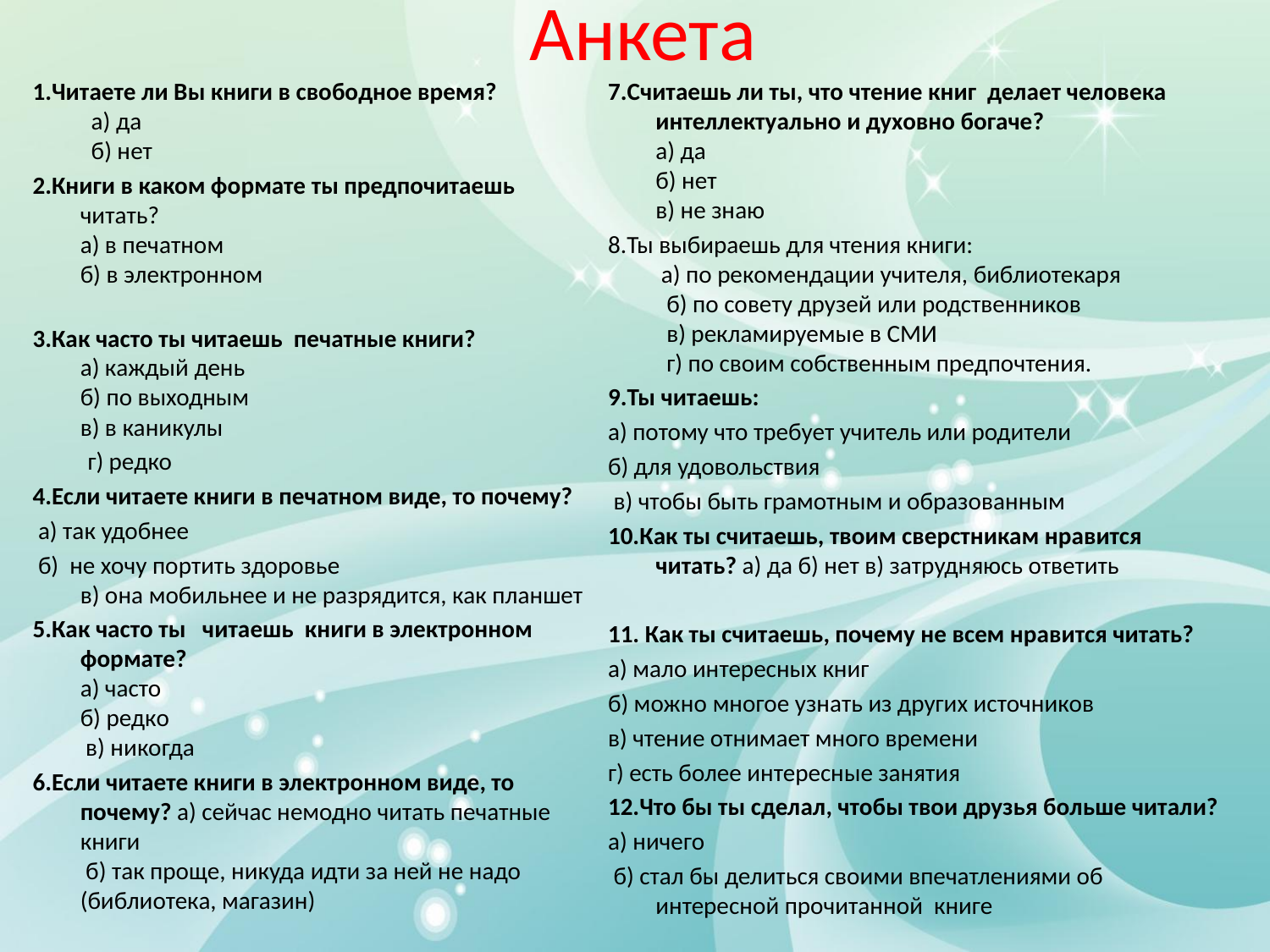

# Анкета
1.Читаете ли Вы книги в свободное время?
  а) да
  б) нет
2.Книги в каком формате ты предпочитаешь читать?
а) в печатном
б) в электронном
3.Как часто ты читаешь  печатные книги?
а) каждый день
б) по выходным
в) в каникулы
          г) редко
4.Если читаете книги в печатном виде, то почему?
 а) так удобнее
 б)  не хочу портить здоровье
в) она мобильнее и не разрядится, как планшет
5.Как часто ты   читаешь  книги в электронном  формате?
а) часто
б) редко
 в) никогда
6.Если читаете книги в электронном виде, то почему? а) сейчас немодно читать печатные книги
 б) так проще, никуда идти за ней не надо (библиотека, магазин)

7.Считаешь ли ты, что чтение книг  делает человека интеллектуально и духовно богаче?
а) да
б) нет
в) не знаю
8.Ты выбираешь для чтения книги: 
 а) по рекомендации учителя, библиотекаря
  б) по совету друзей или родственников
  в) рекламируемые в СМИ
  г) по своим собственным предпочтения.
9.Ты читаешь:
а) потому что требует учитель или родители
б) для удовольствия
 в) чтобы быть грамотным и образованным
10.Как ты считаешь, твоим сверстникам нравится читать? а) да б) нет в) затрудняюсь ответить

11. Как ты считаешь, почему не всем нравится читать?
а) мало интересных книг
б) можно многое узнать из других источников
в) чтение отнимает много времени
г) есть более интересные занятия
12.Что бы ты сделал, чтобы твои друзья больше читали?
а) ничего
 б) стал бы делиться своими впечатлениями об интересной прочитанной  книге